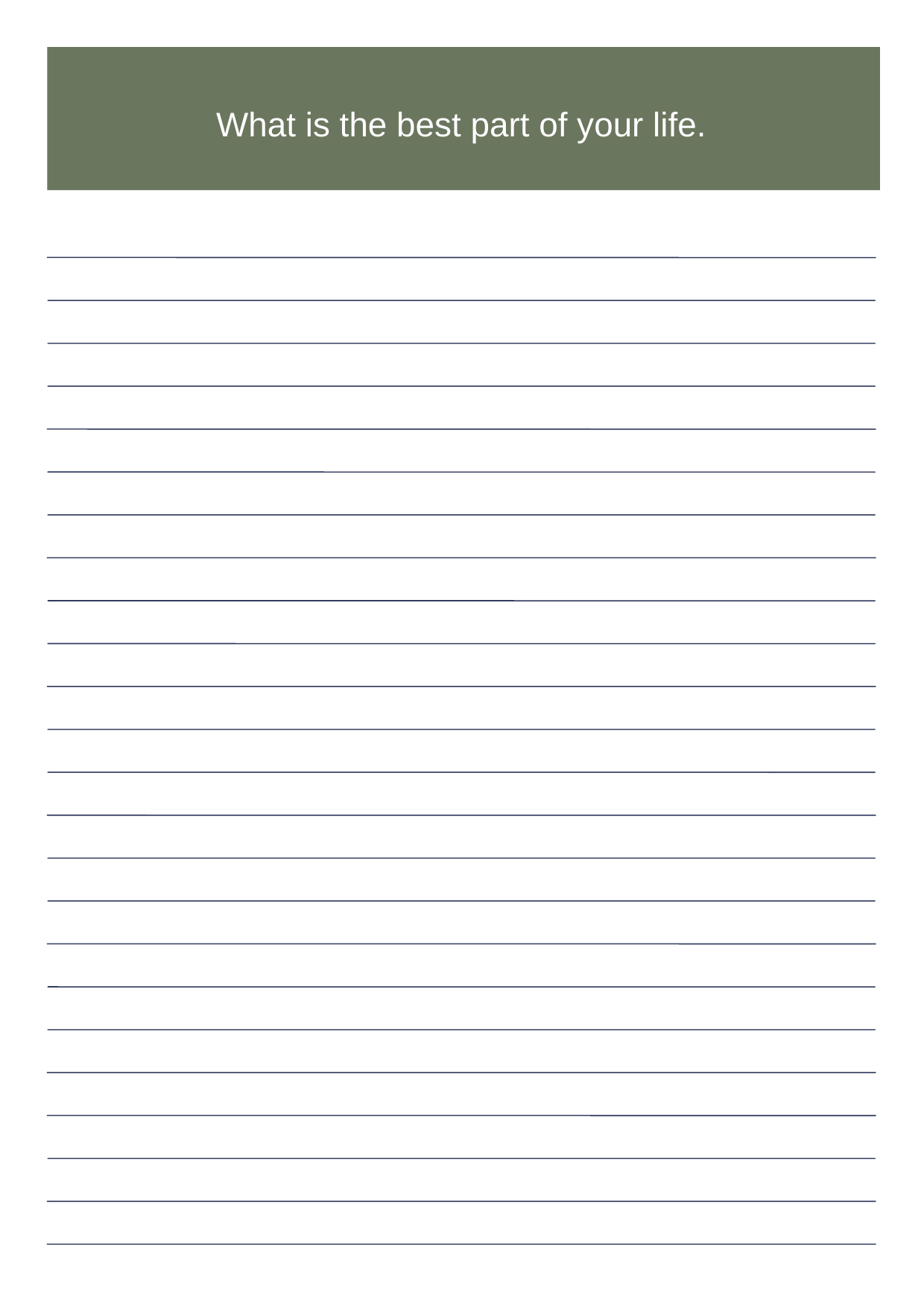

What is the best part of your life.